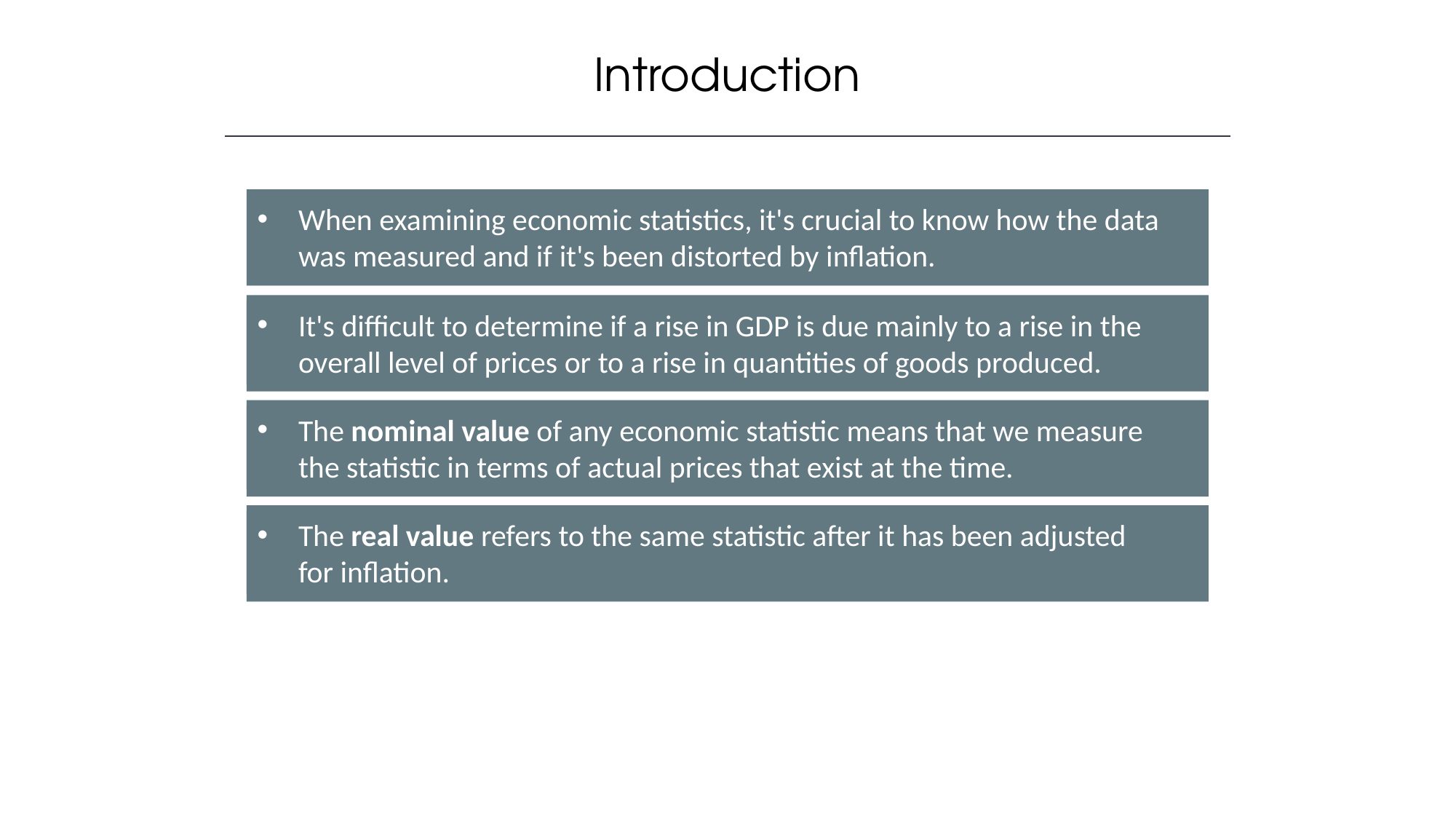

Introduction
HAWKES LEARNING

When examining economic statistics, it's crucial to know how the data was measured and if it's been distorted by inflation.

It's difficult to determine if a rise in GDP is due mainly to a rise in the overall level of prices or to a rise in quantities of goods produced.

The nominal value of any economic statistic means that we measure the statistic in terms of actual prices that exist at the time.

The real value refers to the same statistic after it has been adjusted for inflation.